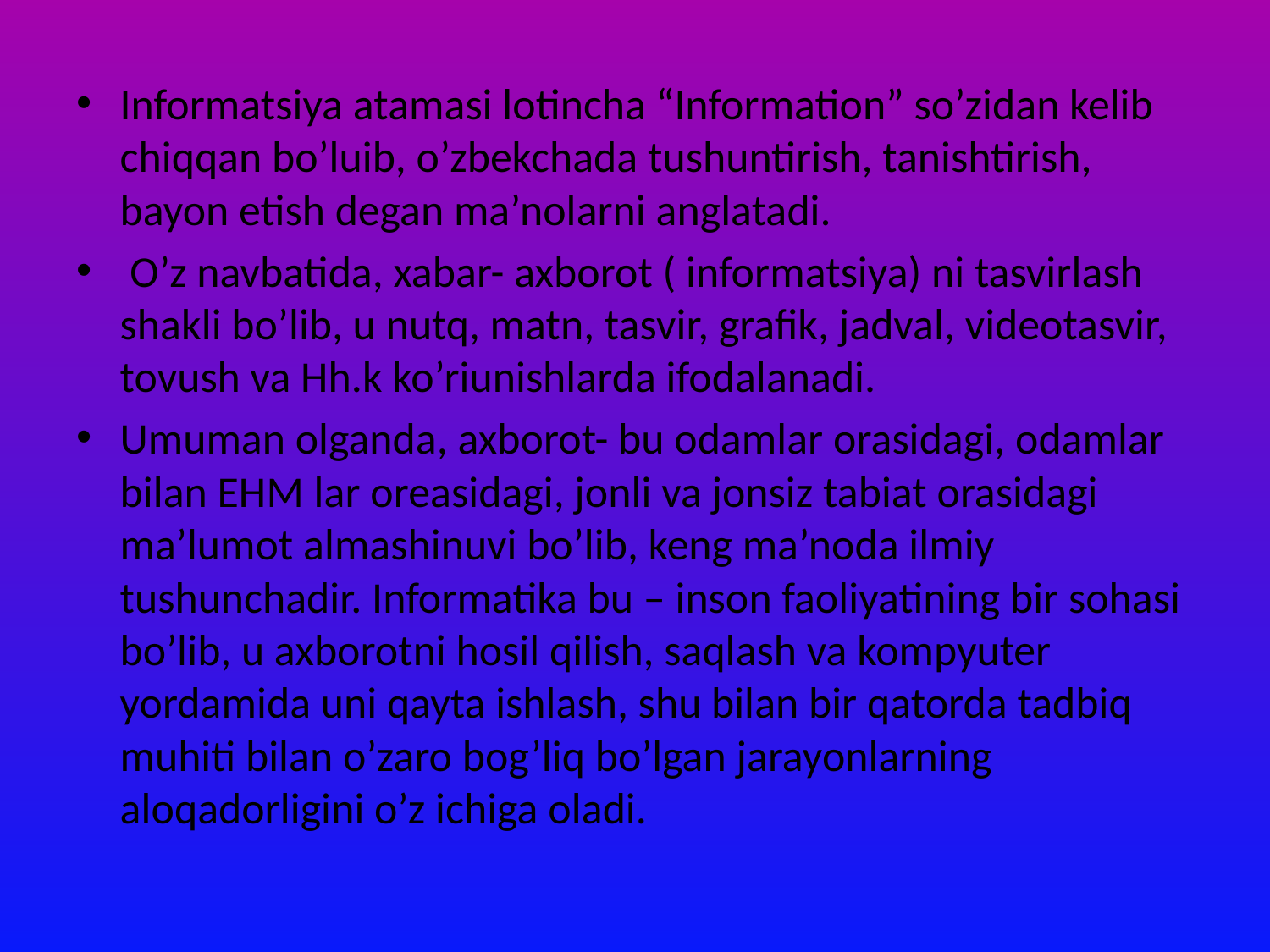

Informatsiya atamasi lotincha “Information” so’zidan kelib chiqqan bo’luib, o’zbekchada tushuntirish, tanishtirish, bayon etish degan ma’nolarni anglatadi.
 O’z navbatida, xabar- axborot ( informatsiya) ni tasvirlash shakli bo’lib, u nutq, matn, tasvir, grafik, jadval, videotasvir, tovush va Hh.k ko’riunishlarda ifodalanadi.
Umuman olganda, axborot- bu odamlar orasidagi, odamlar bilan EHM lar oreasidagi, jonli va jonsiz tabiat orasidagi ma’lumot almashinuvi bo’lib, keng ma’noda ilmiy tushunchadir. Informatika bu – inson faoliyatining bir sohasi bo’lib, u axborotni hosil qilish, saqlash va kompyuter yordamida uni qayta ishlash, shu bilan bir qatorda tadbiq muhiti bilan o’zaro bog’liq bo’lgan jarayonlarning aloqadorligini o’z ichiga oladi.